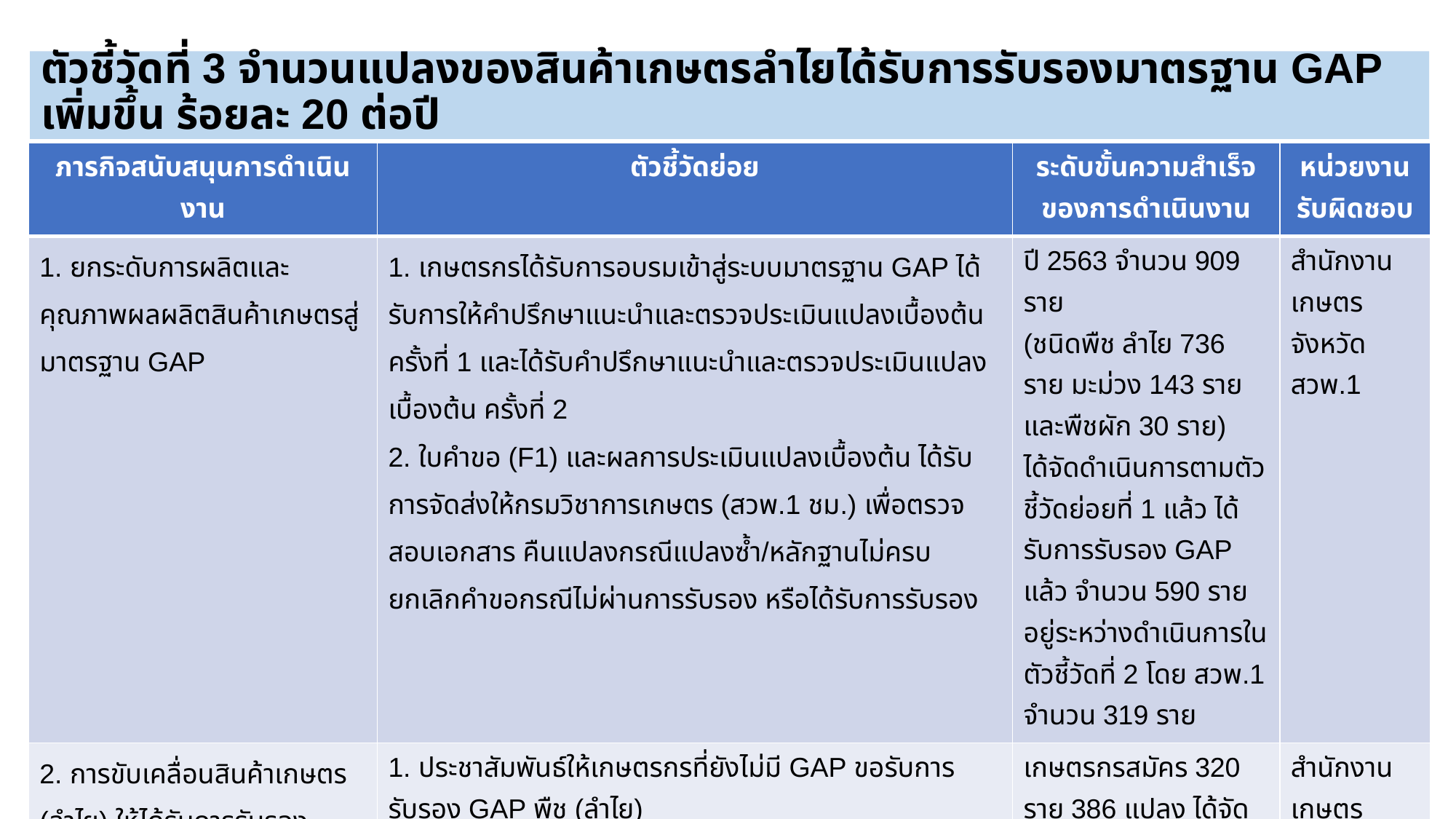

# ตัวชี้วัดที่ 3 จำนวนแปลงของสินค้าเกษตรลำไยได้รับการรับรองมาตรฐาน GAP เพิ่มขึ้น ร้อยละ 20 ต่อปี
| ภารกิจสนับสนุนการดำเนินงาน | ตัวชี้วัดย่อย | ระดับขั้นความสำเร็จของการดำเนินงาน | หน่วยงานรับผิดชอบ |
| --- | --- | --- | --- |
| 1. ยกระดับการผลิตและคุณภาพผลผลิตสินค้าเกษตรสู่มาตรฐาน GAP | 1. เกษตรกรได้รับการอบรมเข้าสู่ระบบมาตรฐาน GAP ได้รับการให้คำปรึกษาแนะนำและตรวจประเมินแปลงเบื้องต้น ครั้งที่ 1 และได้รับคำปรึกษาแนะนำและตรวจประเมินแปลงเบื้องต้น ครั้งที่ 2 2. ใบคำขอ (F1) และผลการประเมินแปลงเบื้องต้น ได้รับการจัดส่งให้กรมวิชาการเกษตร (สวพ.1 ชม.) เพื่อตรวจสอบเอกสาร คืนแปลงกรณีแปลงซ้ำ/หลักฐานไม่ครบ ยกเลิกคำขอกรณีไม่ผ่านการรับรอง หรือได้รับการรับรอง | ปี 2563 จำนวน 909 ราย (ชนิดพืช ลำไย 736 ราย มะม่วง 143 ราย และพืชผัก 30 ราย) ได้จัดดำเนินการตามตัวชี้วัดย่อยที่ 1 แล้ว ได้รับการรับรอง GAP แล้ว จำนวน 590 ราย อยู่ระหว่างดำเนินการในตัวชี้วัดที่ 2 โดย สวพ.1 จำนวน 319 ราย | สำนักงานเกษตรจังหวัด สวพ.1 |
| 2. การขับเคลื่อนสินค้าเกษตร (ลำไย) ให้ได้รับการรับรองมาตรฐาน GAP ปี 2563 | 1. ประชาสัมพันธ์ให้เกษตรกรที่ยังไม่มี GAP ขอรับการรับรอง GAP พืช (ลำไย) 8 อำเภอ 2. เกษตรกรได้รับการอบรมเข้าสู่ระบบมาตรฐาน GAP ได้รับการให้คำปรึกษาแนะนำและตรวจประเมินแปลงเบื้องต้น ครั้งที่ 1 และได้รับคำปรึกษาแนะนำและตรวจประเมินแปลงเบื้องต้น ครั้งที่ 2 3. ใบคำขอ (F1) และผลการประเมินแปลงเบื้องต้น ได้รับการจัดส่งให้กรมวิชาการเกษตร (สวพ.1 ชม.) เพื่อตรวจสอบเอกสาร คืนแปลงกรณีแปลงซ้ำ/หลักฐานไม่ครบ ยกเลิกคำขอกรณีไม่ผ่านการรับรอง หรือได้รับการรับรอง | เกษตรกรสมัคร 320 ราย 386 แปลง ได้จัดดำเนินการตามตัวชี้วัดย่อยที่ 1-2 อยู่ระหว่างดำเนินการในตัวชี้วัดที่ 3 โดย สวพ.1 | สำนักงานเกษตรจังหวัด สวพ.1 |